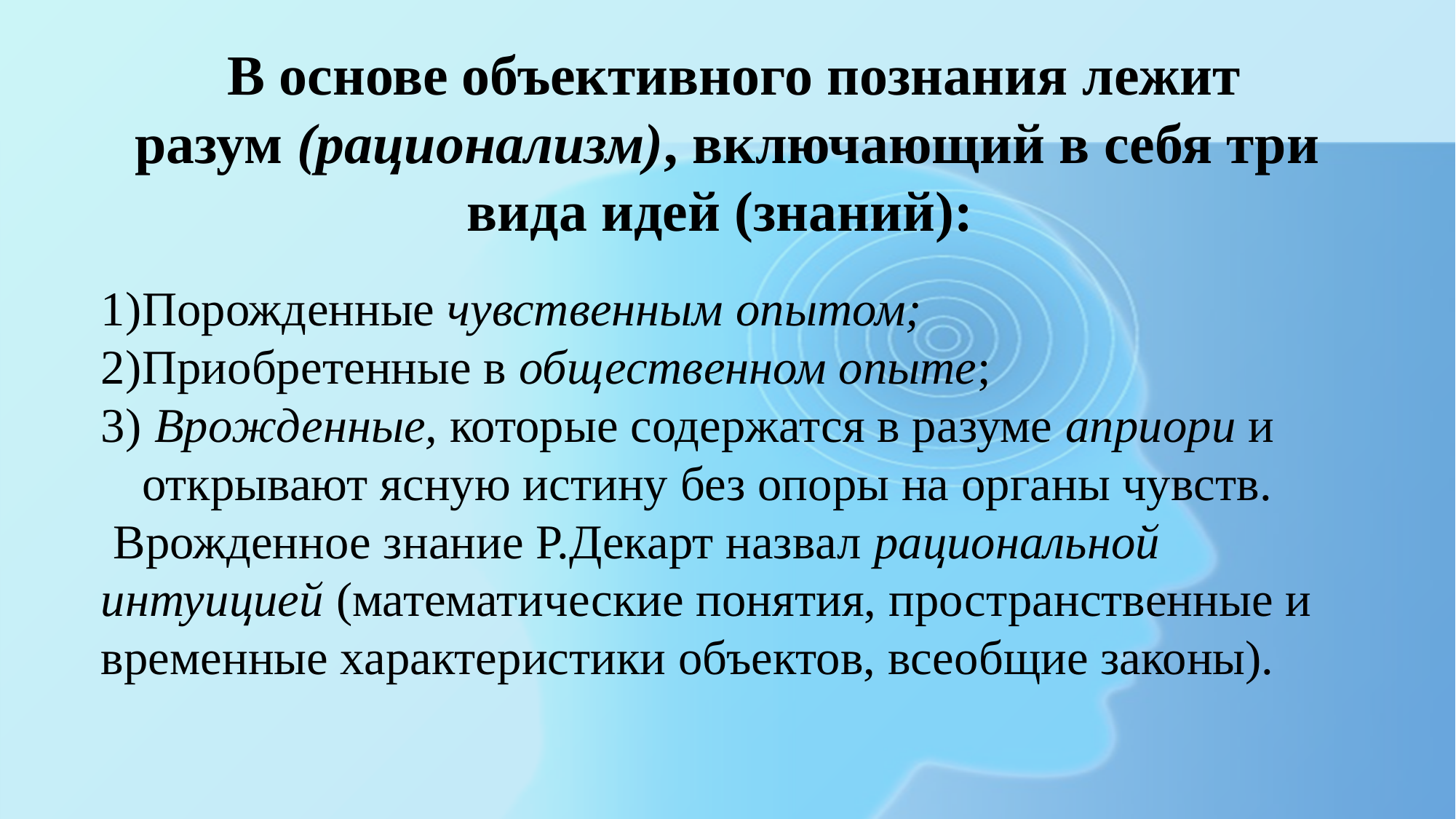

# В основе объективного познания лежит разум (рационализм), включающий в себя три вида идей (знаний):
Порожденные чувственным опытом;
Приобретенные в общественном опыте;
 Врожденные, которые содержатся в разуме априори и открывают ясную истину без опоры на органы чувств.
 Врожденное знание Р.Декарт назвал рациональной интуицией (математические понятия, пространственные и временные характеристики объектов, всеобщие законы).